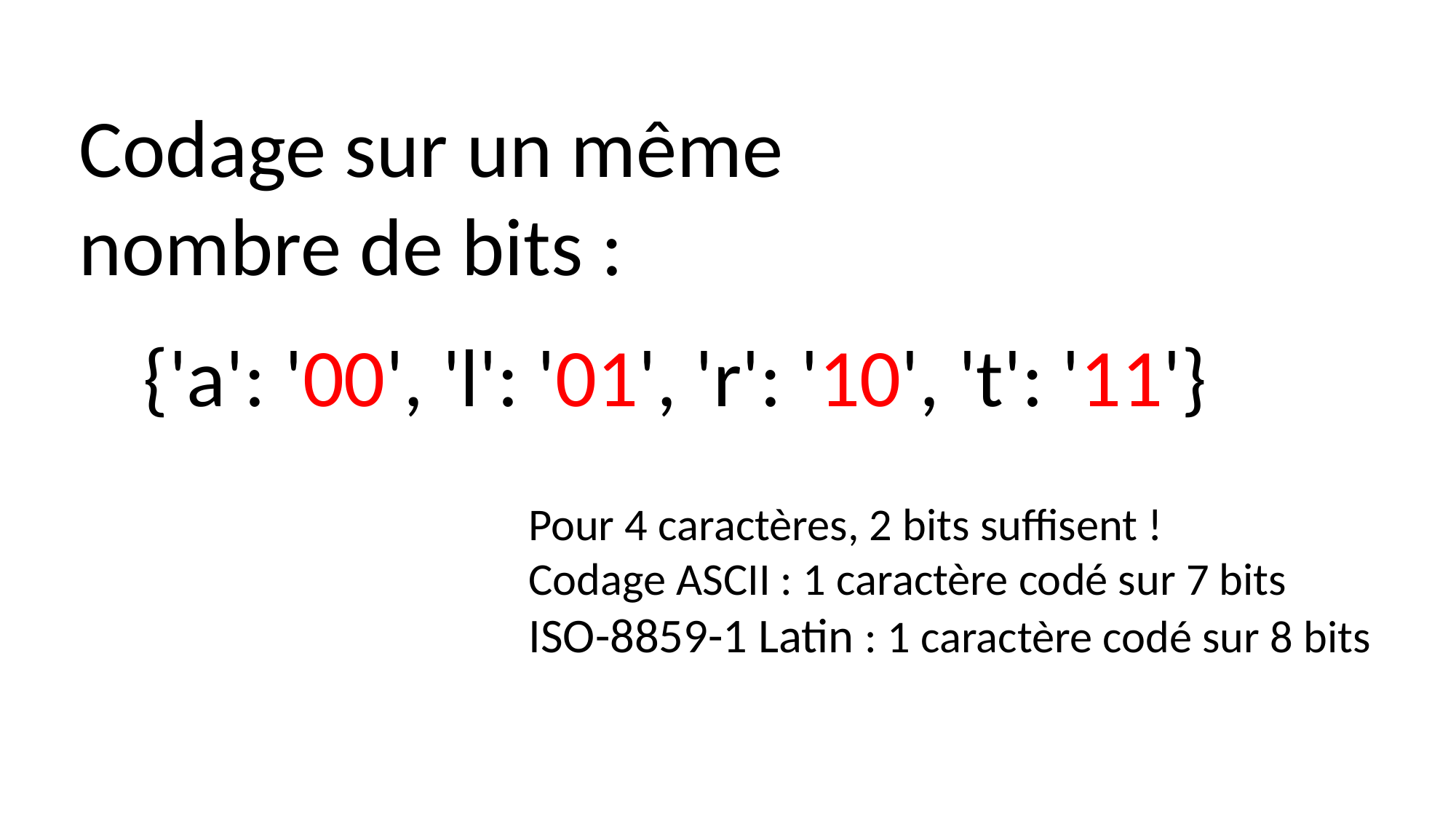

Codage sur un même
nombre de bits :
{'a': '00', 'l': '01', 'r': '10', 't': '11'}
Pour 4 caractères, 2 bits suffisent !
Codage ASCII : 1 caractère codé sur 7 bits
ISO-8859-1 Latin : 1 caractère codé sur 8 bits